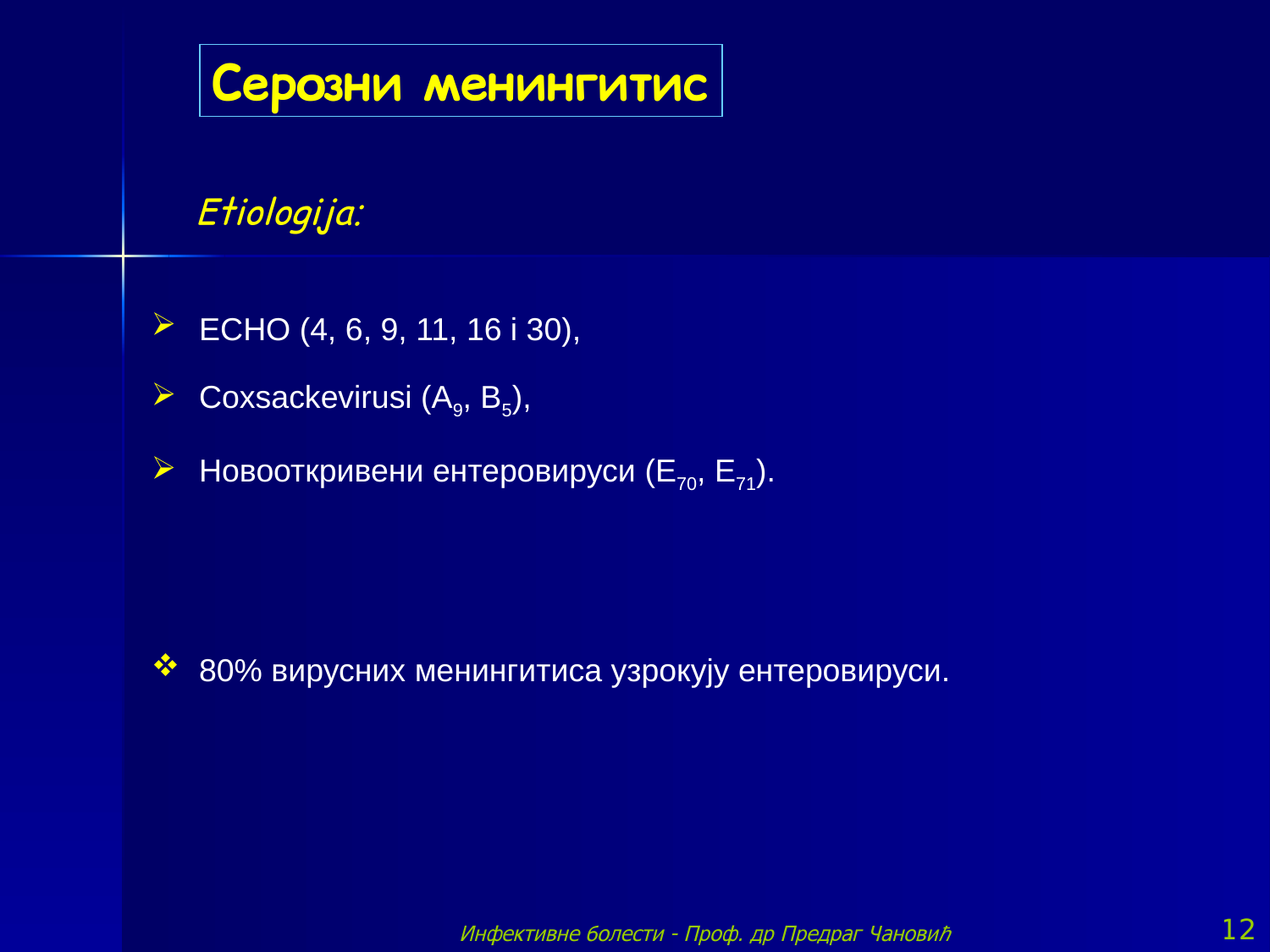

Серозни менингитис
Etiologija:
  ECHO (4, 6, 9, 11, 16 i 30),
  Coxsackevirusi (A9, B5),
  Новооткривени ентеровируси (E70, E71).

  80% вирусних менингитиса узрокују ентеровируси.
Инфективне болести - Проф. др Предраг Чановић
12